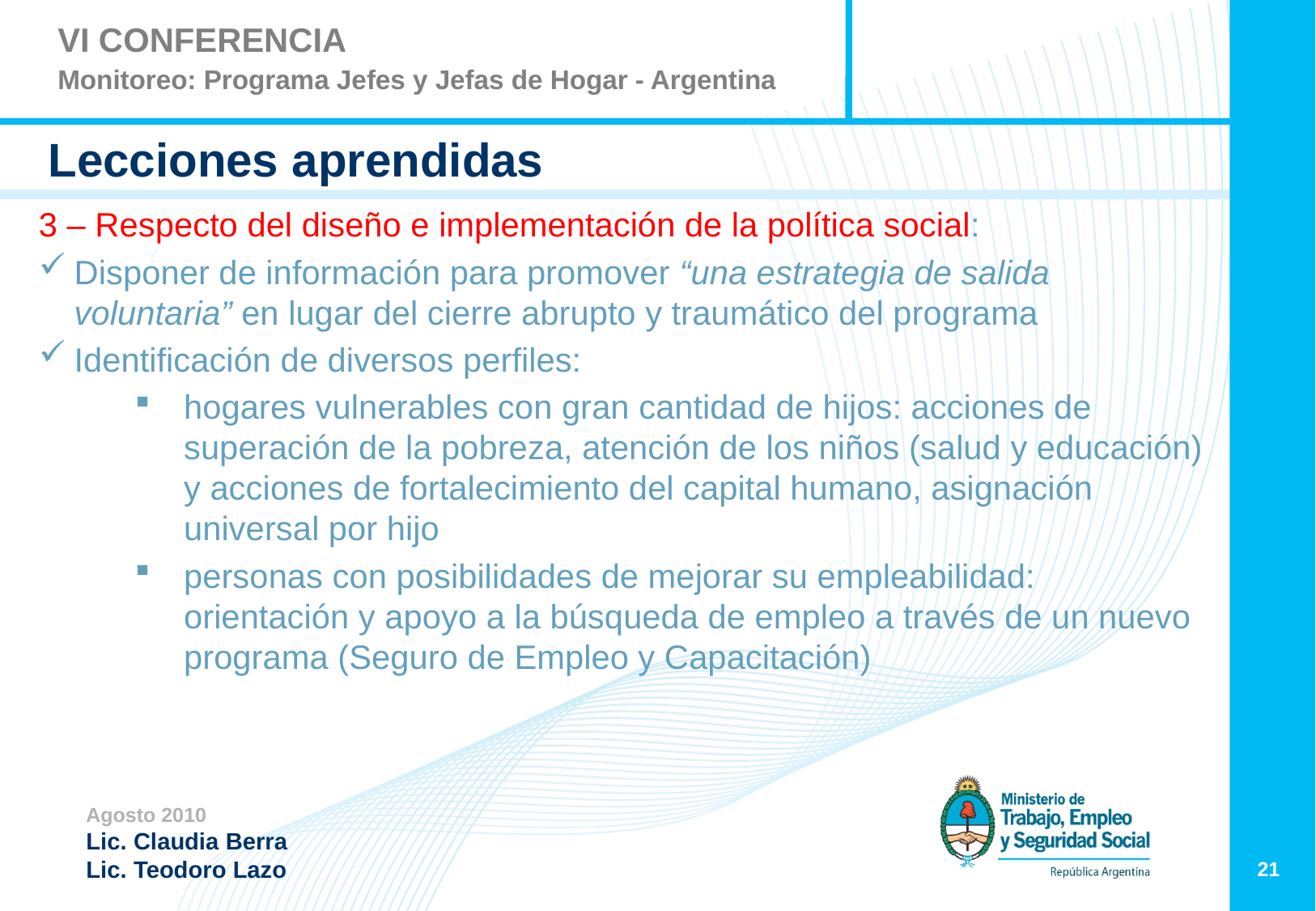

Lecciones aprendidas
3 – Respecto del diseño e implementación de la política social:
Disponer de información para promover “una estrategia de salida voluntaria” en lugar del cierre abrupto y traumático del programa
Identificación de diversos perfiles:
hogares vulnerables con gran cantidad de hijos: acciones de superación de la pobreza, atención de los niños (salud y educación) y acciones de fortalecimiento del capital humano, asignación universal por hijo
personas con posibilidades de mejorar su empleabilidad: orientación y apoyo a la búsqueda de empleo a través de un nuevo programa (Seguro de Empleo y Capacitación)